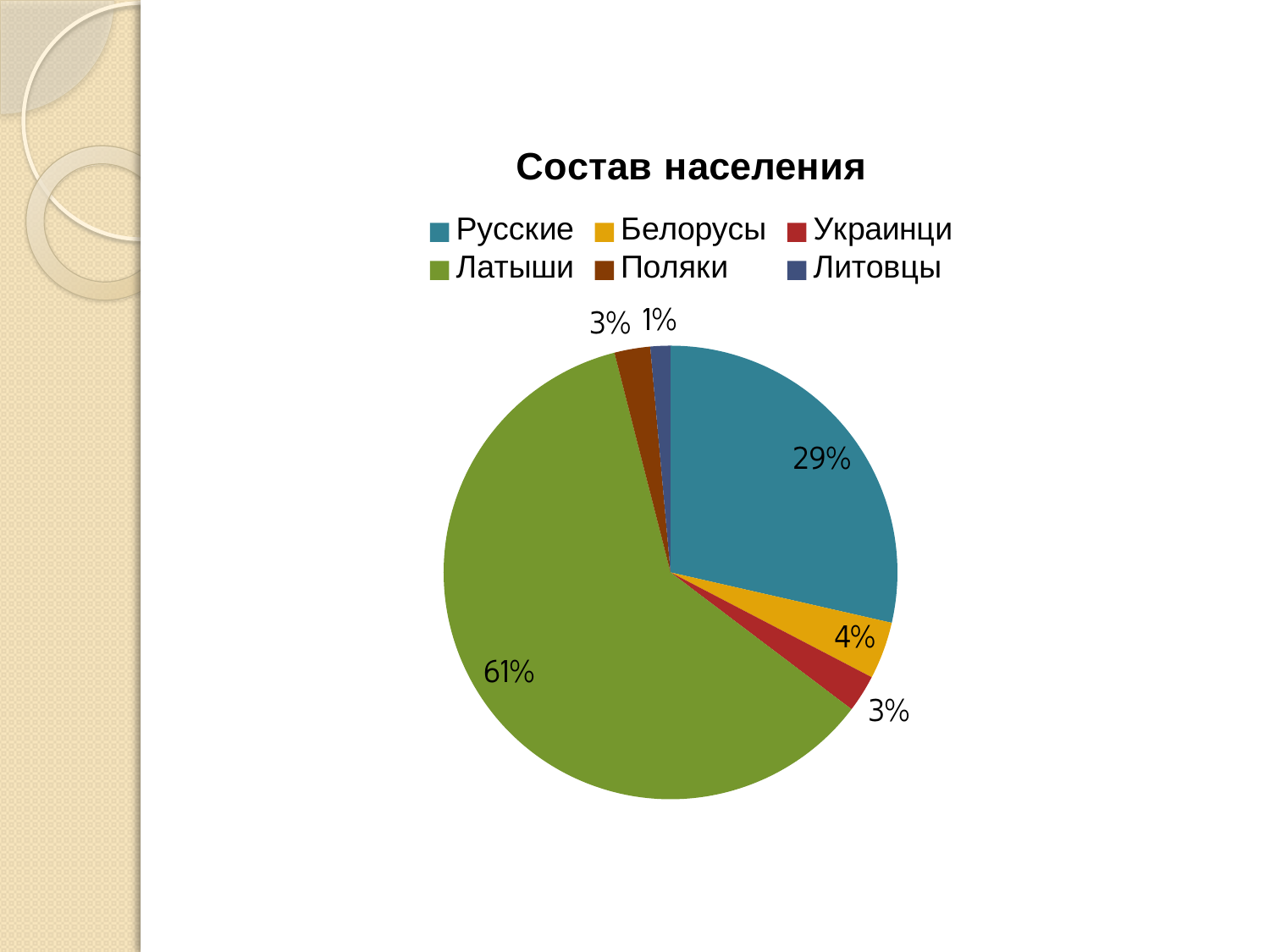

### Chart:

| Category | Состав населения |
|---|---|
| Русские | 28.0 |
| Белорусы | 4.0 |
| Украинци | 2.6 |
| Латыши | 59.51 |
| Поляки | 2.5 |
| Литовцы | 1.4 |
| Евреи | 0.0 |